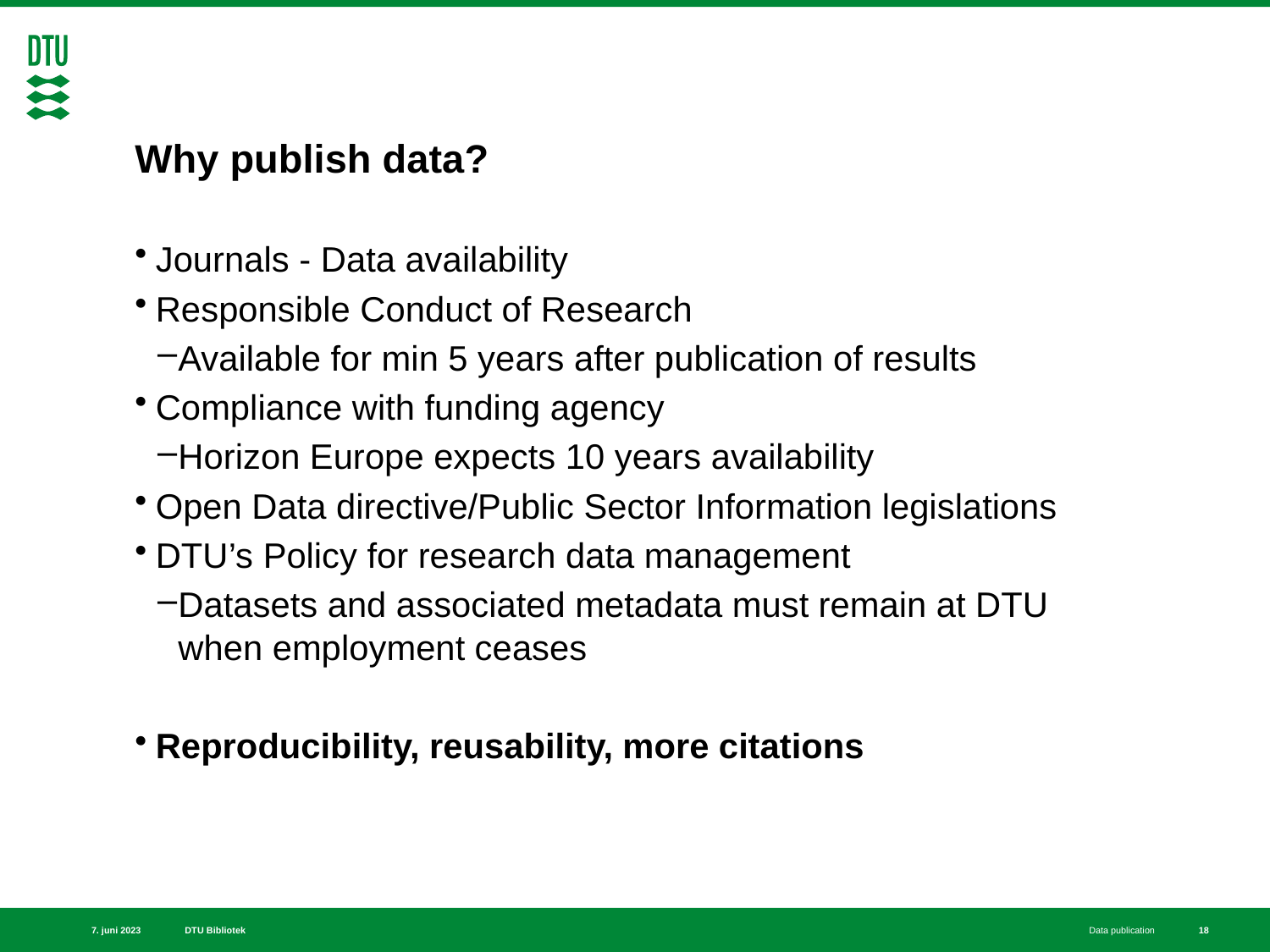

# Why publish data?
Journals - Data availability
Responsible Conduct of Research
Available for min 5 years after publication of results
Compliance with funding agency
Horizon Europe expects 10 years availability
Open Data directive/Public Sector Information legislations
DTU’s Policy for research data management
Datasets and associated metadata must remain at DTU when employment ceases

Reproducibility, reusability, more citations
18